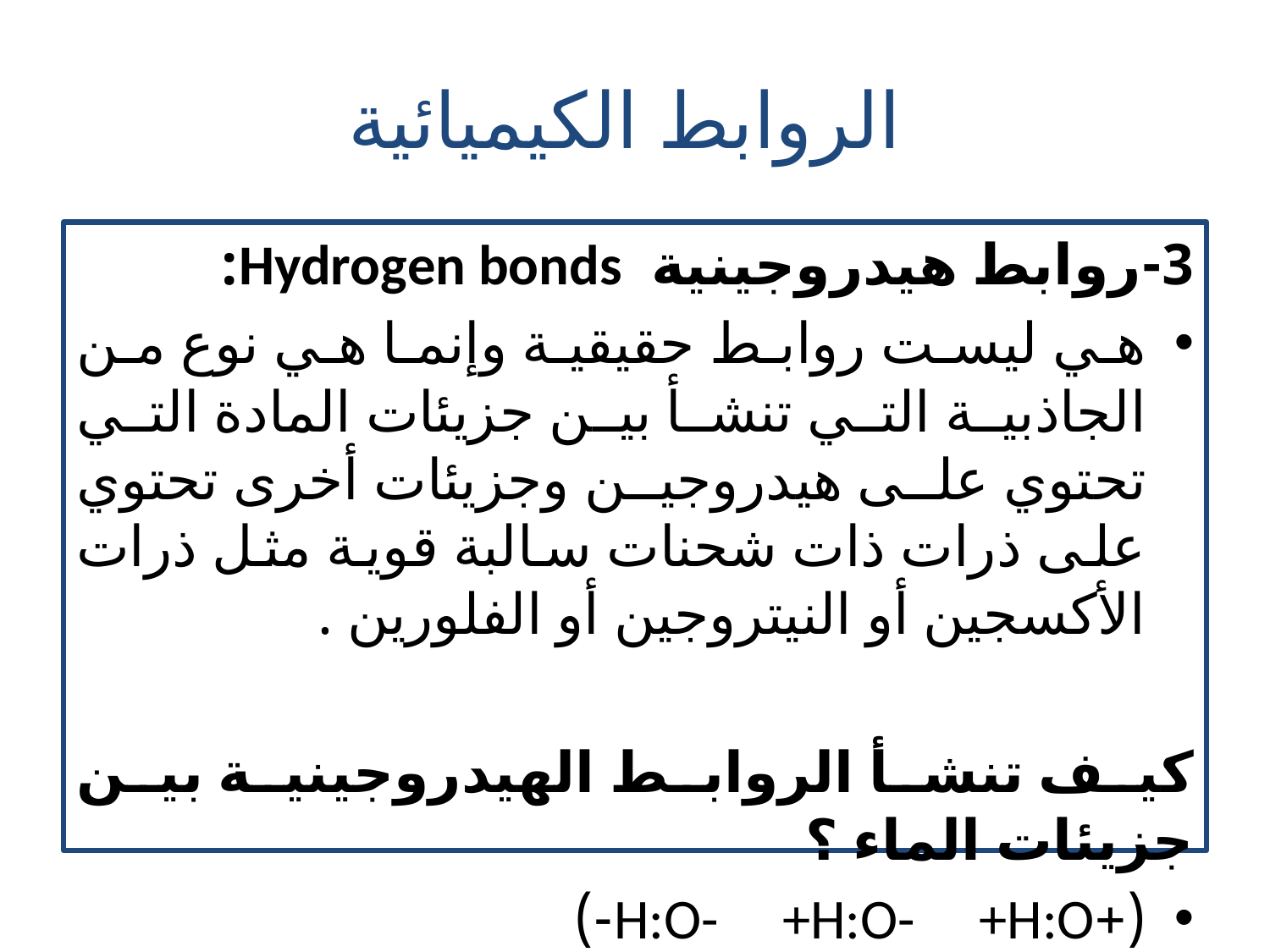

# الروابط الكيميائية
3-روابط هيدروجينية  Hydrogen bonds:
هي ليست روابط حقيقية وإنما هي نوع من الجاذبية التي تنشأ بين جزيئات المادة التي تحتوي على هيدروجين وجزيئات أخرى تحتوي على ذرات ذات شحنات سالبة قوية مثل ذرات الأكسجين أو النيتروجين أو الفلورين .

كيف تنشأ الروابط الهيدروجينية بين جزيئات الماء ؟
(+H:O-     +H:O-     +H:O-)